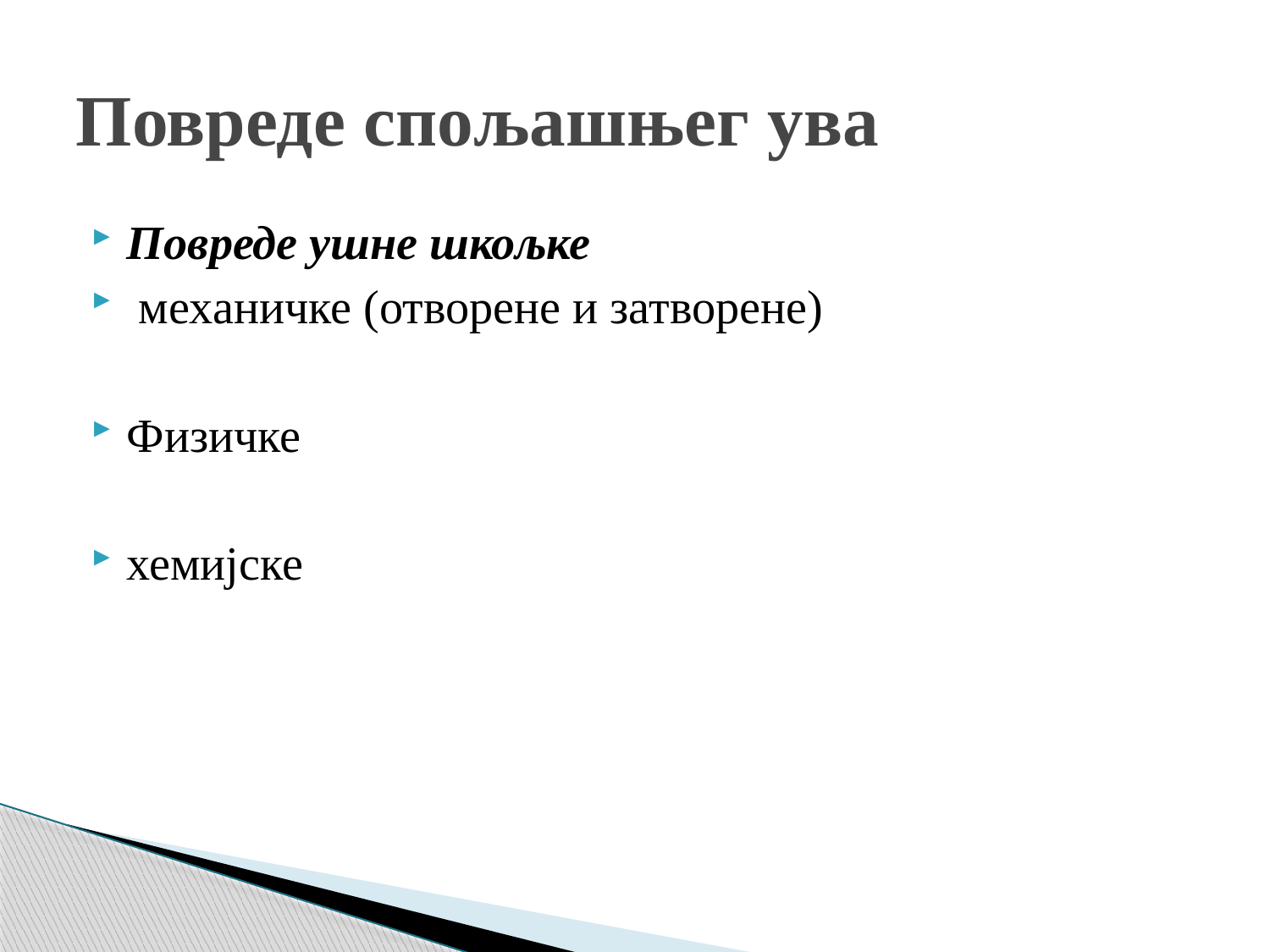

# Повреде спољашњег ува
Повреде ушне шкољке
 механичке (отворене и затворене)

Физичке

хемијске